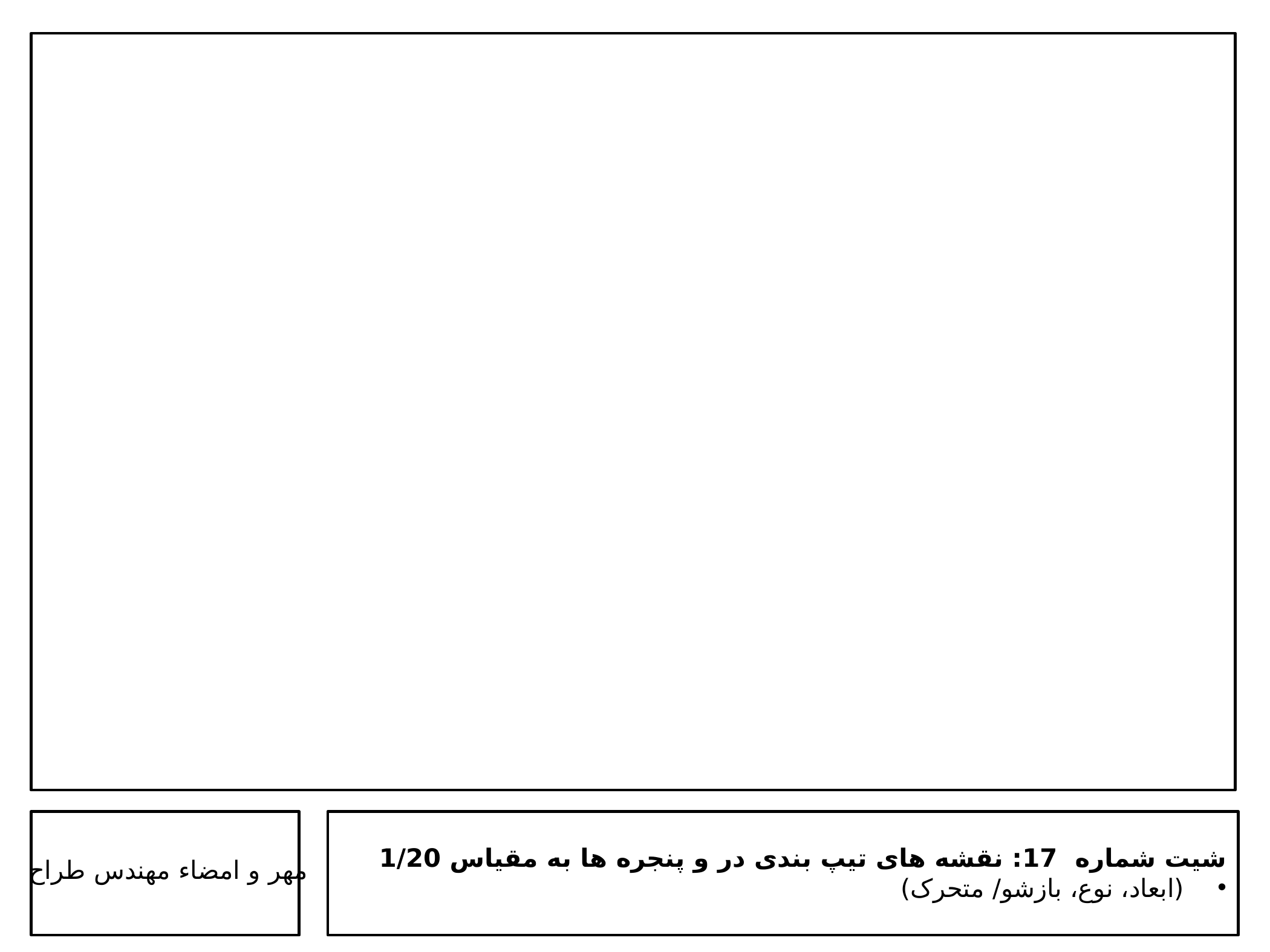

شیت شماره  17: نقشه های تیپ بندی در و پنجره ها به مقياس 1/20
 (ابعاد، نوع، بازشو/ متحرک)
مهر و امضاء مهندس طراح